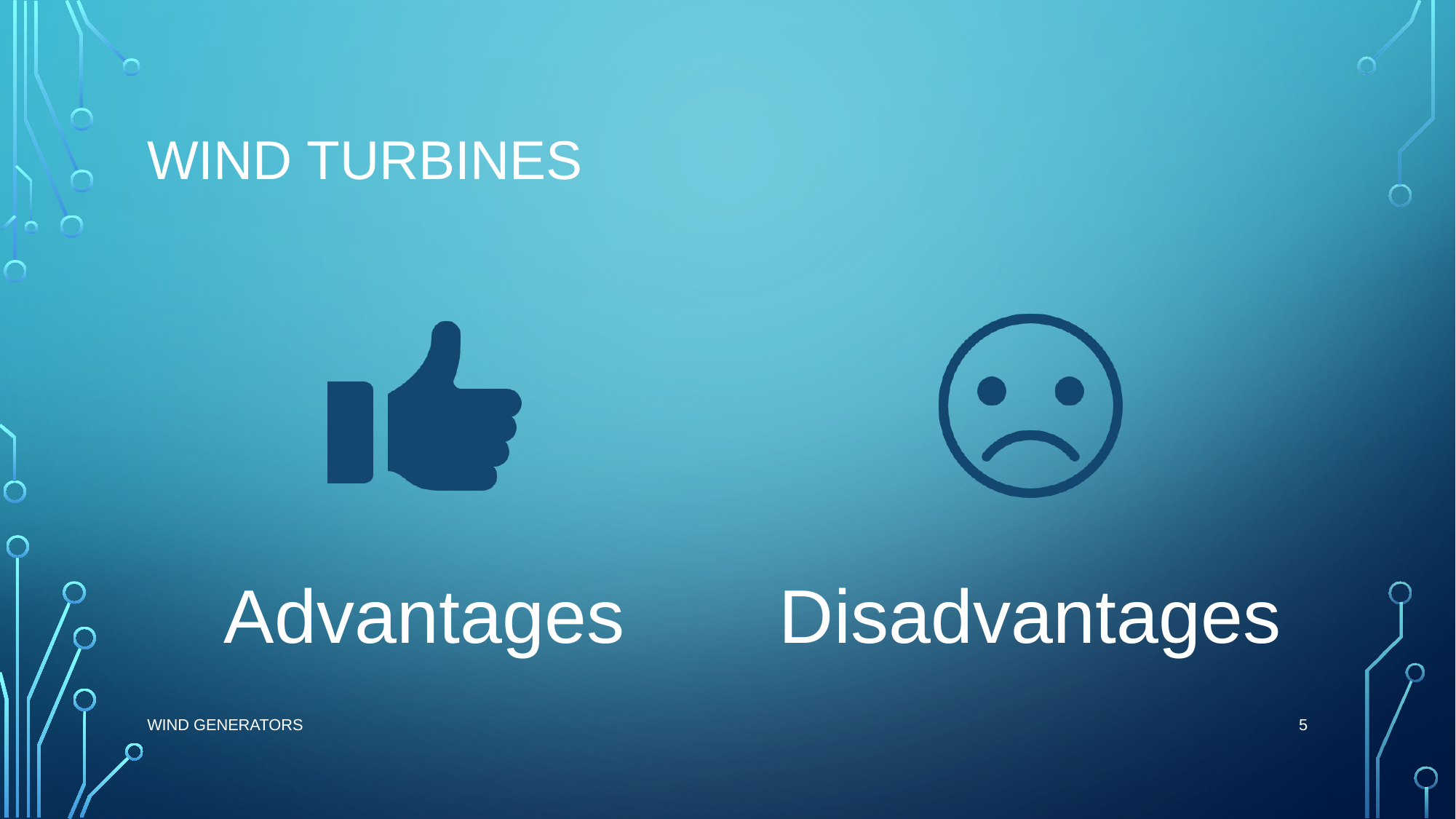

# Wind Turbines
Advantages
Disadvantages
5
Wind Generators